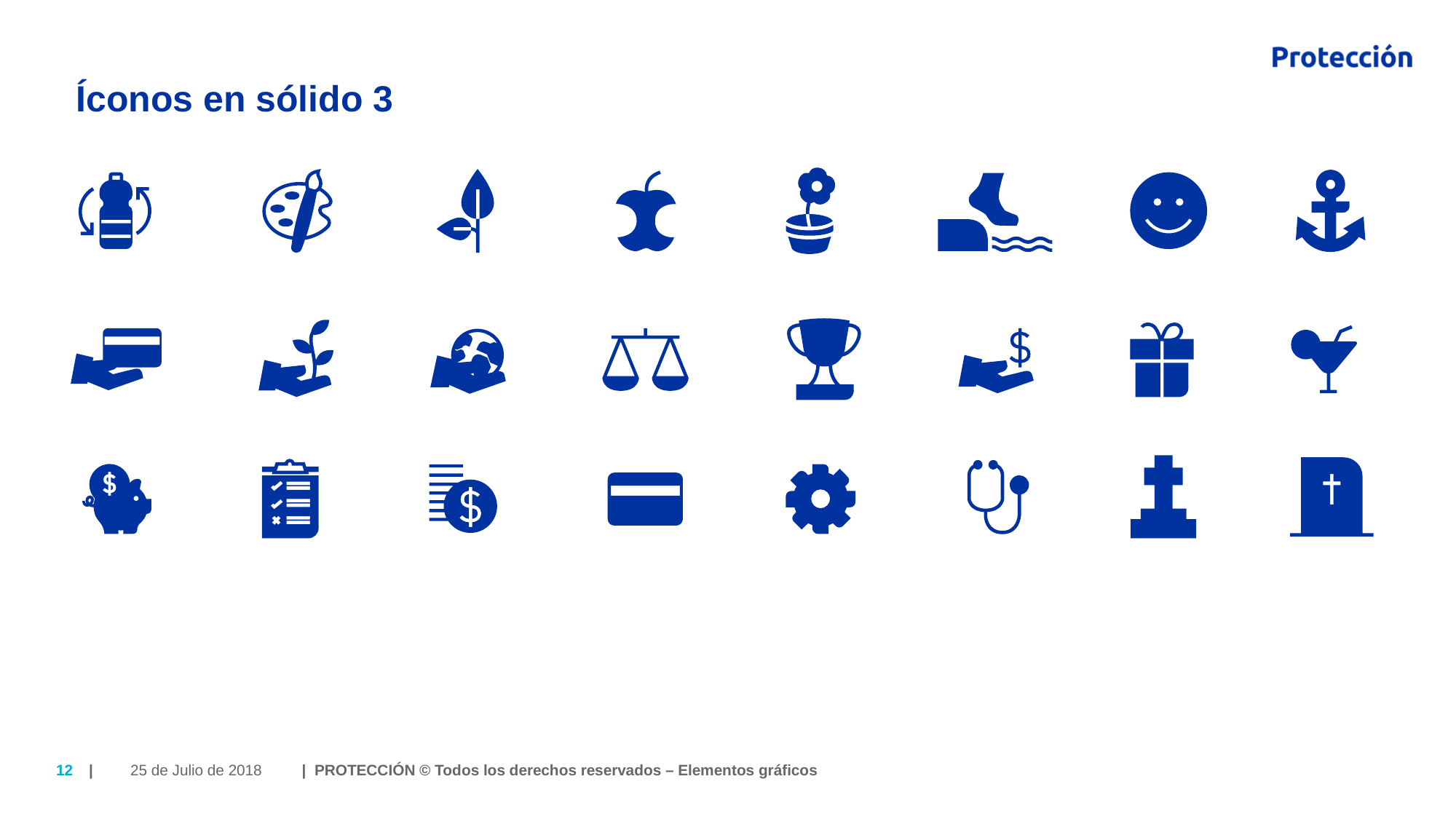

# Íconos en sólido 3

25 de Julio de 2018
12
|                                                  |  PROTECCIÓN © Todos los derechos reservados – Elementos gráficos